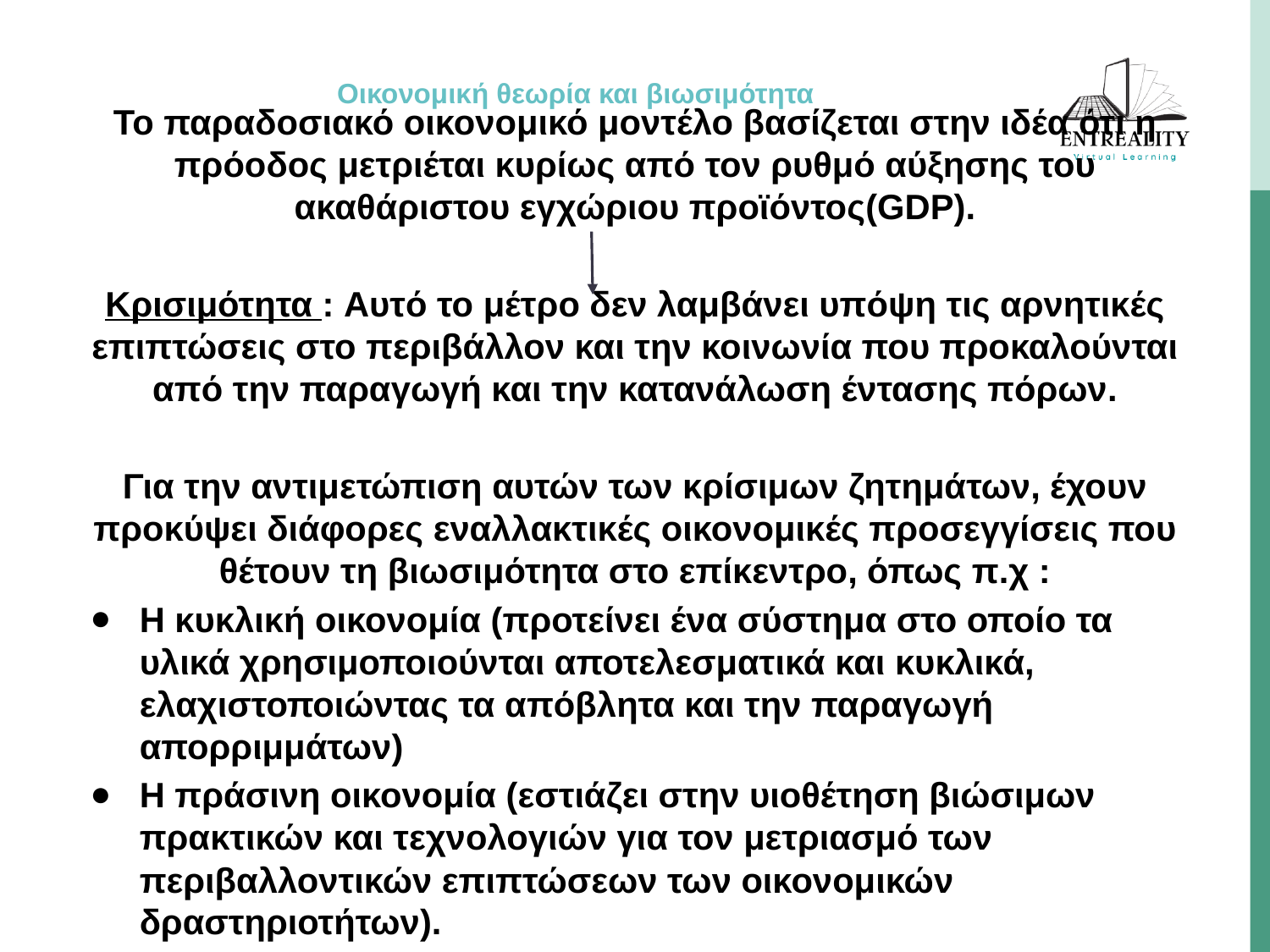

# Οικονομική θεωρία και βιωσιμότητα
Το παραδοσιακό οικονομικό μοντέλο βασίζεται στην ιδέα ότι η πρόοδος μετριέται κυρίως από τον ρυθμό αύξησης του ακαθάριστου εγχώριου προϊόντος(GDP).

Κρισιμότητα : Αυτό το μέτρο δεν λαμβάνει υπόψη τις αρνητικές επιπτώσεις στο περιβάλλον και την κοινωνία που προκαλούνται από την παραγωγή και την κατανάλωση έντασης πόρων.

Για την αντιμετώπιση αυτών των κρίσιμων ζητημάτων, έχουν προκύψει διάφορες εναλλακτικές οικονομικές προσεγγίσεις που θέτουν τη βιωσιμότητα στο επίκεντρο, όπως π.χ :
Η κυκλική οικονομία (προτείνει ένα σύστημα στο οποίο τα υλικά χρησιμοποιούνται αποτελεσματικά και κυκλικά, ελαχιστοποιώντας τα απόβλητα και την παραγωγή απορριμμάτων)
Η πράσινη οικονομία (εστιάζει στην υιοθέτηση βιώσιμων πρακτικών και τεχνολογιών για τον μετριασμό των περιβαλλοντικών επιπτώσεων των οικονομικών δραστηριοτήτων).